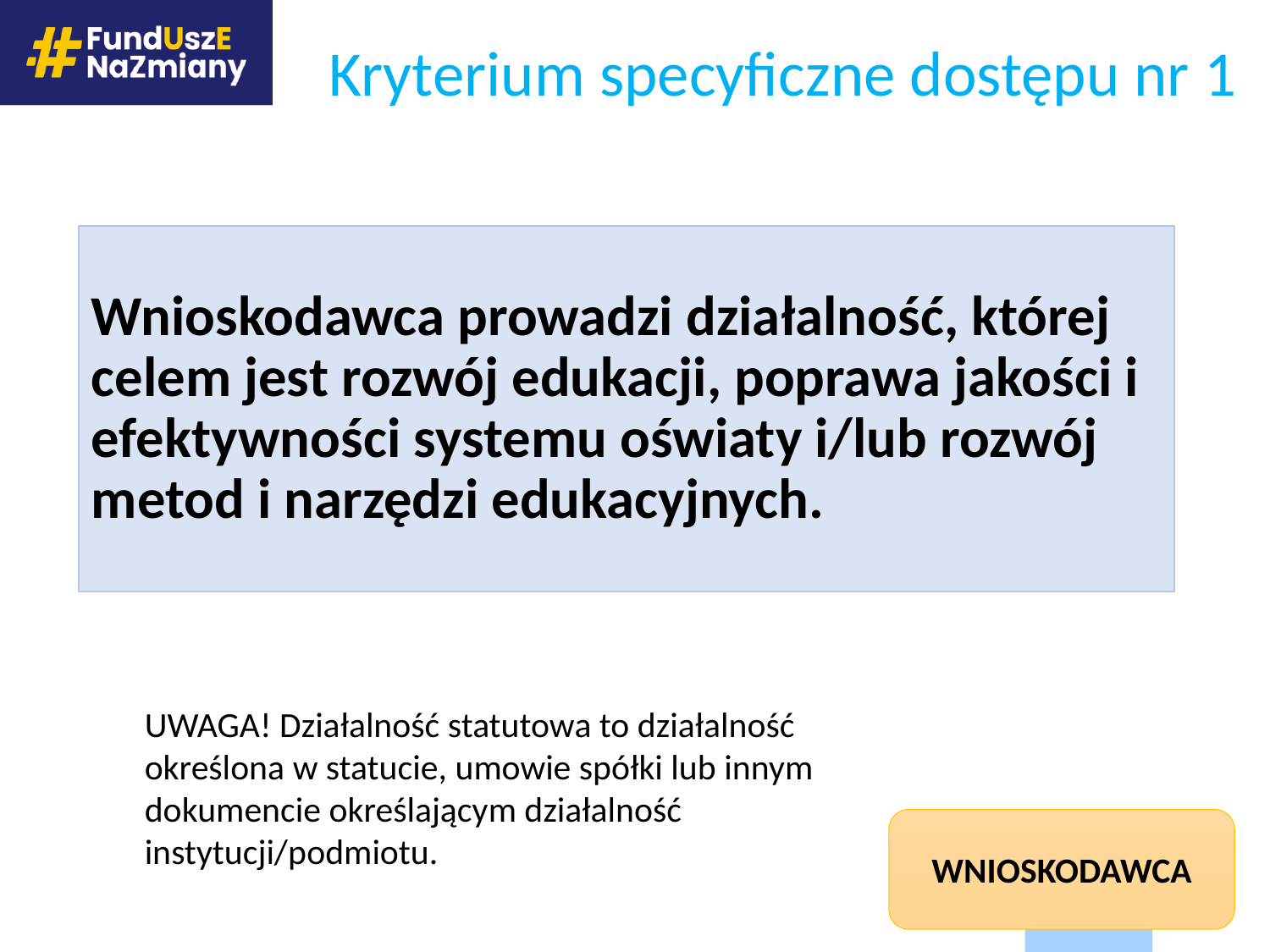

# Kryterium specyficzne dostępu nr 1
Wnioskodawca prowadzi działalność, której celem jest rozwój edukacji, poprawa jakości i efektywności systemu oświaty i/lub rozwój metod i narzędzi edukacyjnych.
UWAGA! Działalność statutowa to działalność określona w statucie, umowie spółki lub innym dokumencie określającym działalność instytucji/podmiotu.
WNIOSKODAWCA